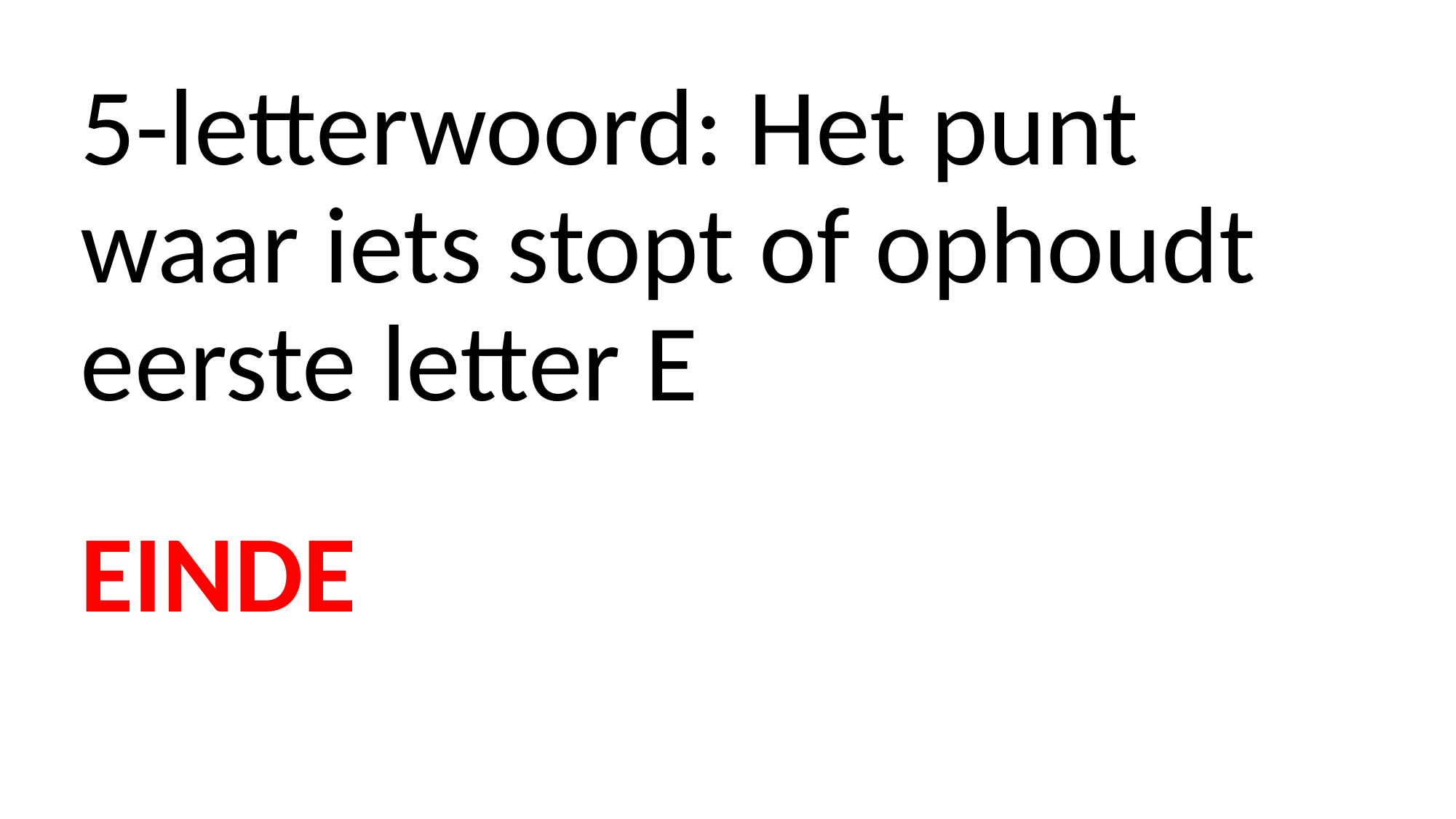

# 5-letterwoord: Het punt waar iets stopt of ophoudt eerste letter E
EINDE